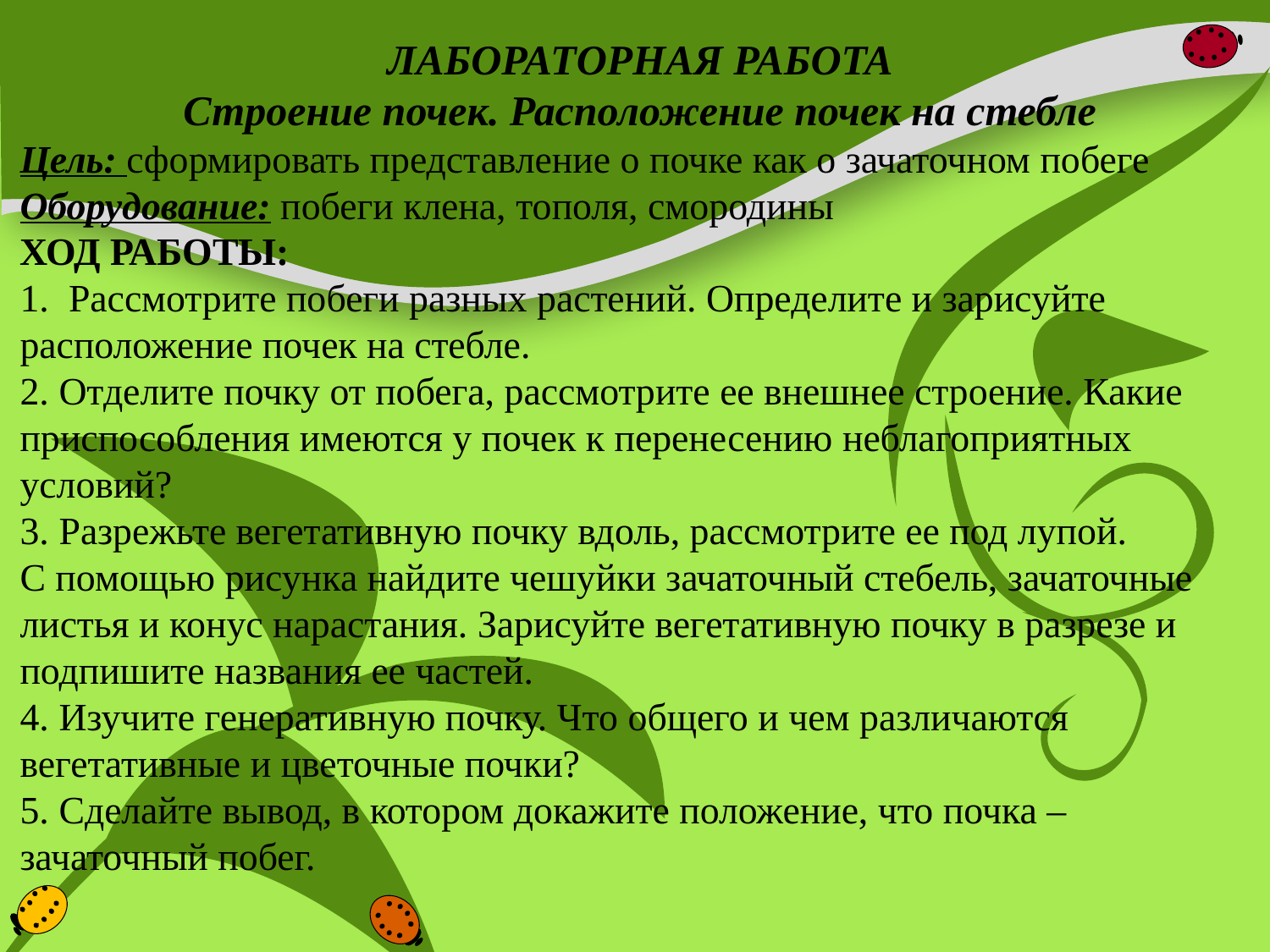

ЛАБОРАТОРНАЯ РАБОТА
Строение почек. Расположение почек на стебле
Цель: сформировать представление о почке как о зачаточном побеге
Оборудование: побеги клена, тополя, смородины
ХОД РАБОТЫ:
1.  Рассмотрите побеги разных растений. Определите и зарисуйте расположение почек на стебле.
2. Отделите почку от побега, рассмотрите ее внешнее строение. Какие приспособления имеются у почек к перенесению неблагоприятных условий?
3. Разрежьте вегетативную почку вдоль, рассмотрите ее под лупой.            С помощью рисунка найдите чешуйки зачаточный стебель, зачаточные листья и конус нарастания. Зарисуйте вегетативную почку в разрезе и подпишите названия ее частей.
4. Изучите генеративную почку. Что общего и чем различаются вегетативные и цветочные почки?
5. Сделайте вывод, в котором докажите положение, что почка – зачаточный побег.